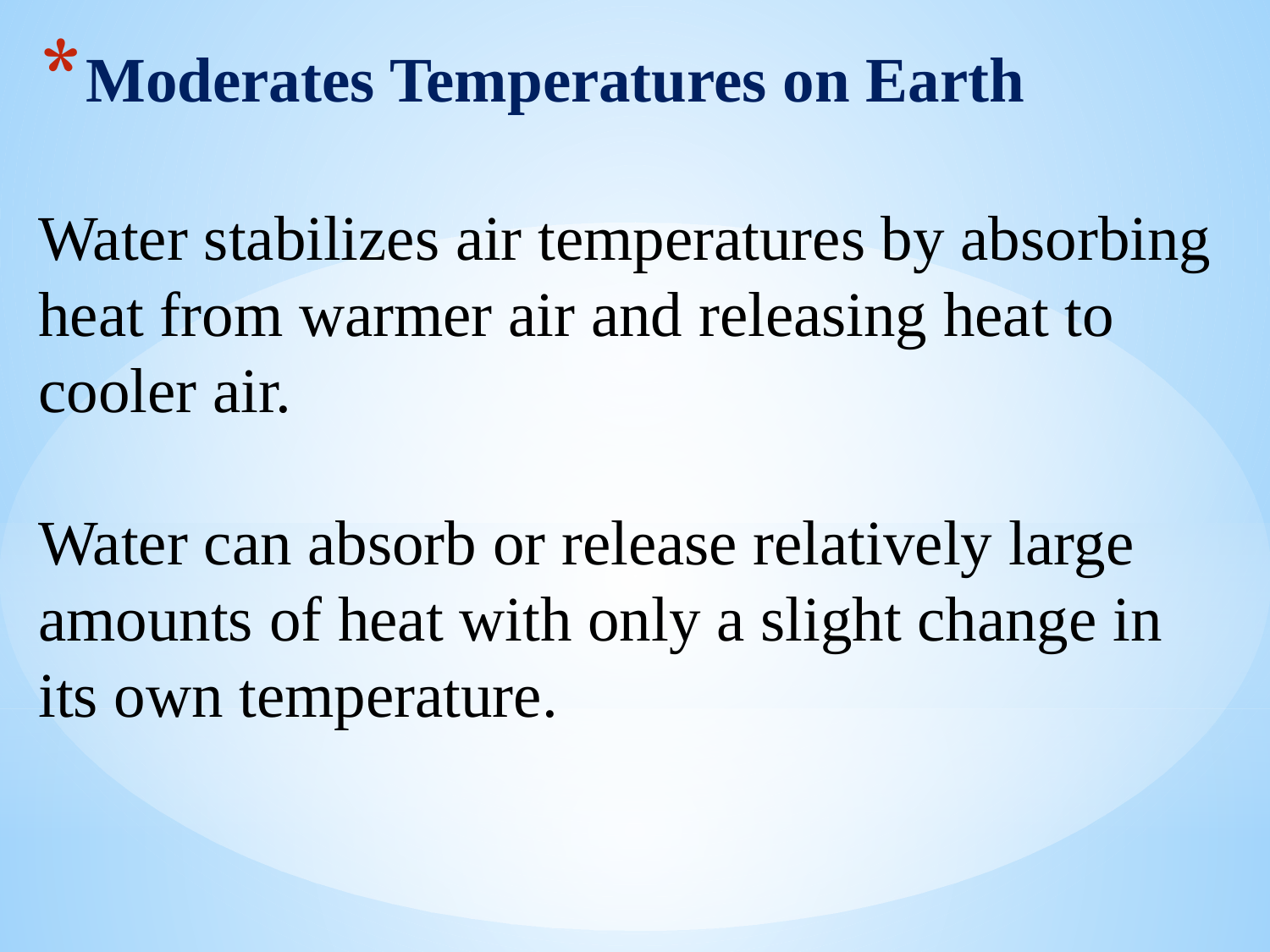

# Moderates Temperatures on Earth
Water stabilizes air temperatures by absorbing heat from warmer air and releasing heat to cooler air.

Water can absorb or release relatively large amounts of heat with only a slight change in its own temperature.